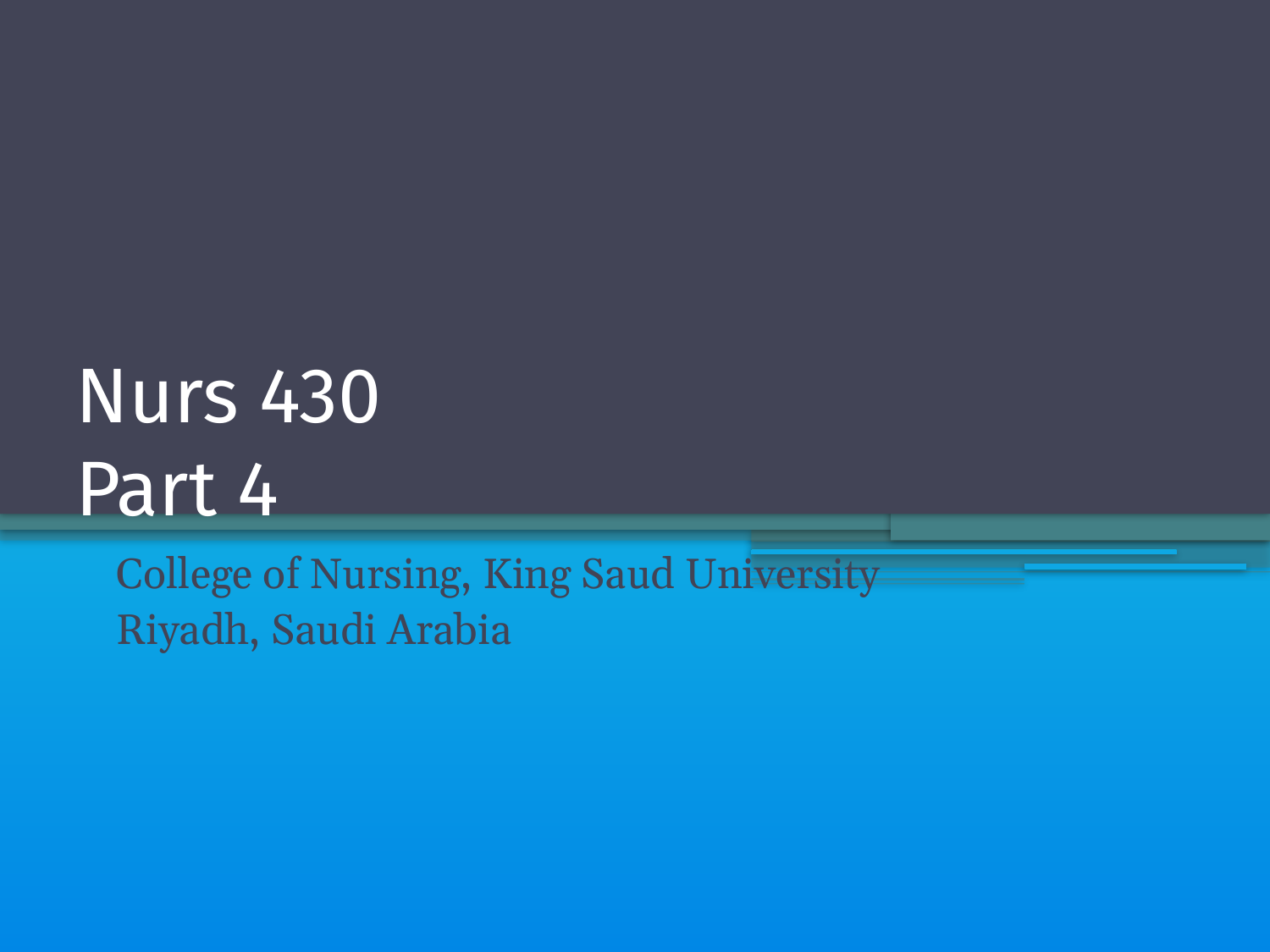

# Nurs 430 Part 4
College of Nursing, King Saud University
Riyadh, Saudi Arabia